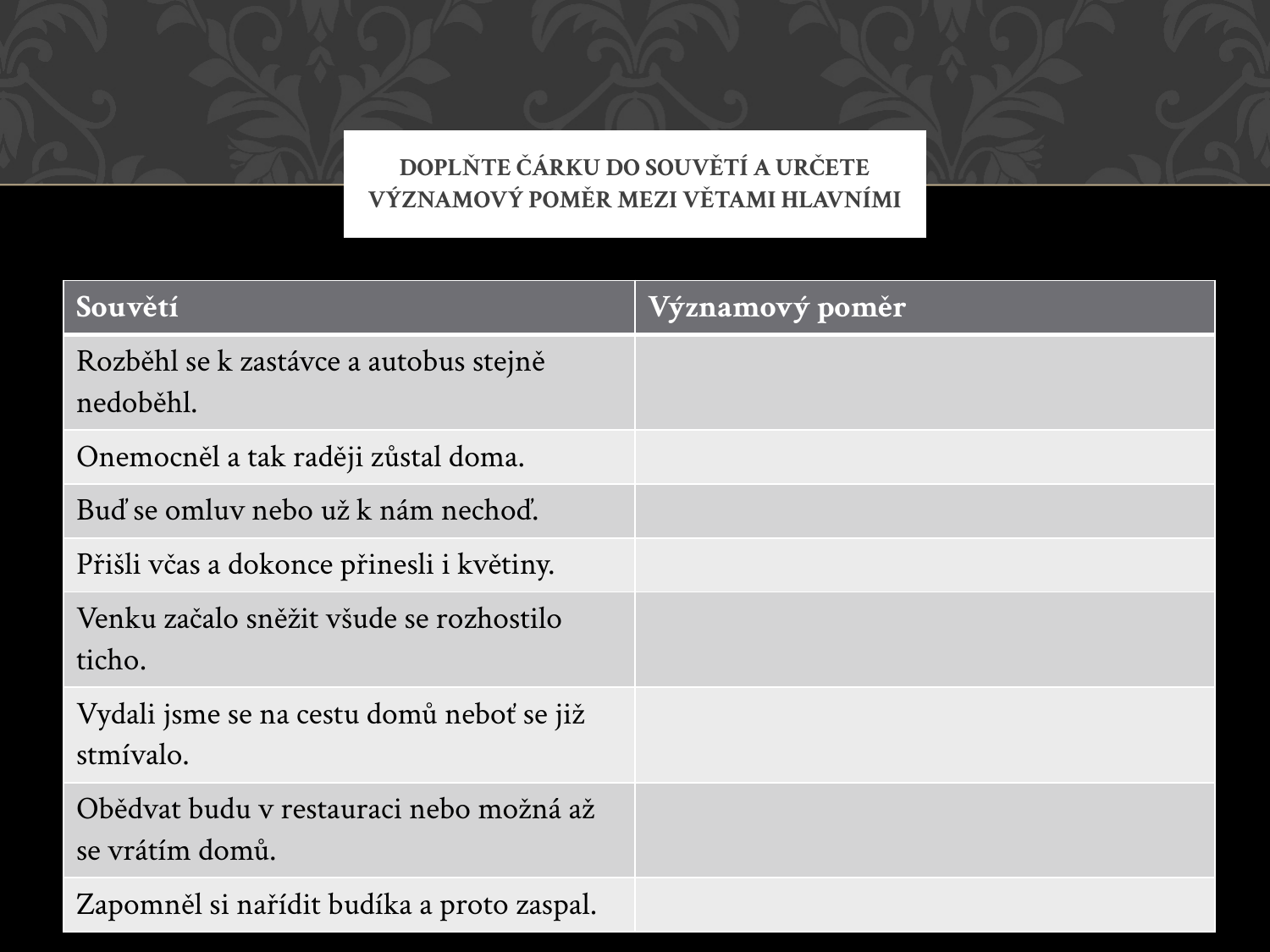

# Doplňte čárku do souvětí a určete významový poměr mezi větami hlavními
| Souvětí | Významový poměr |
| --- | --- |
| Rozběhl se k zastávce a autobus stejně nedoběhl. |  |
| Onemocněl a tak raději zůstal doma. |  |
| Buď se omluv nebo už k nám nechoď. |  |
| Přišli včas a dokonce přinesli i květiny. |  |
| Venku začalo sněžit všude se rozhostilo ticho. |  |
| Vydali jsme se na cestu domů neboť se již stmívalo. |  |
| Obědvat budu v restauraci nebo možná až se vrátím domů. |  |
| Zapomněl si nařídit budíka a proto zaspal. |  |